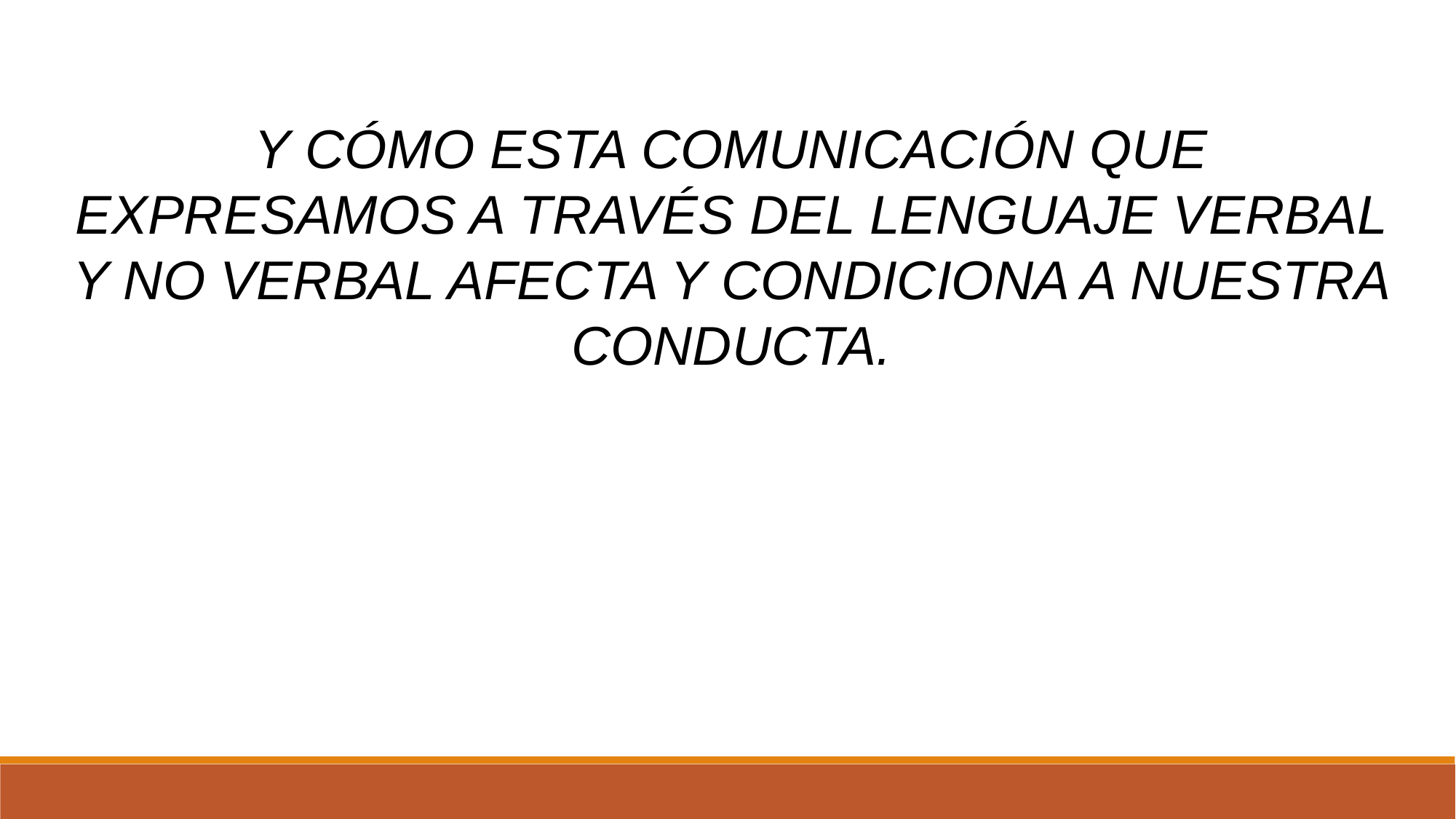

Y CÓMO ESTA COMUNICACIÓN QUE EXPRESAMOS A TRAVÉS DEL LENGUAJE VERBAL Y NO VERBAL AFECTA Y CONDICIONA A NUESTRA CONDUCTA.